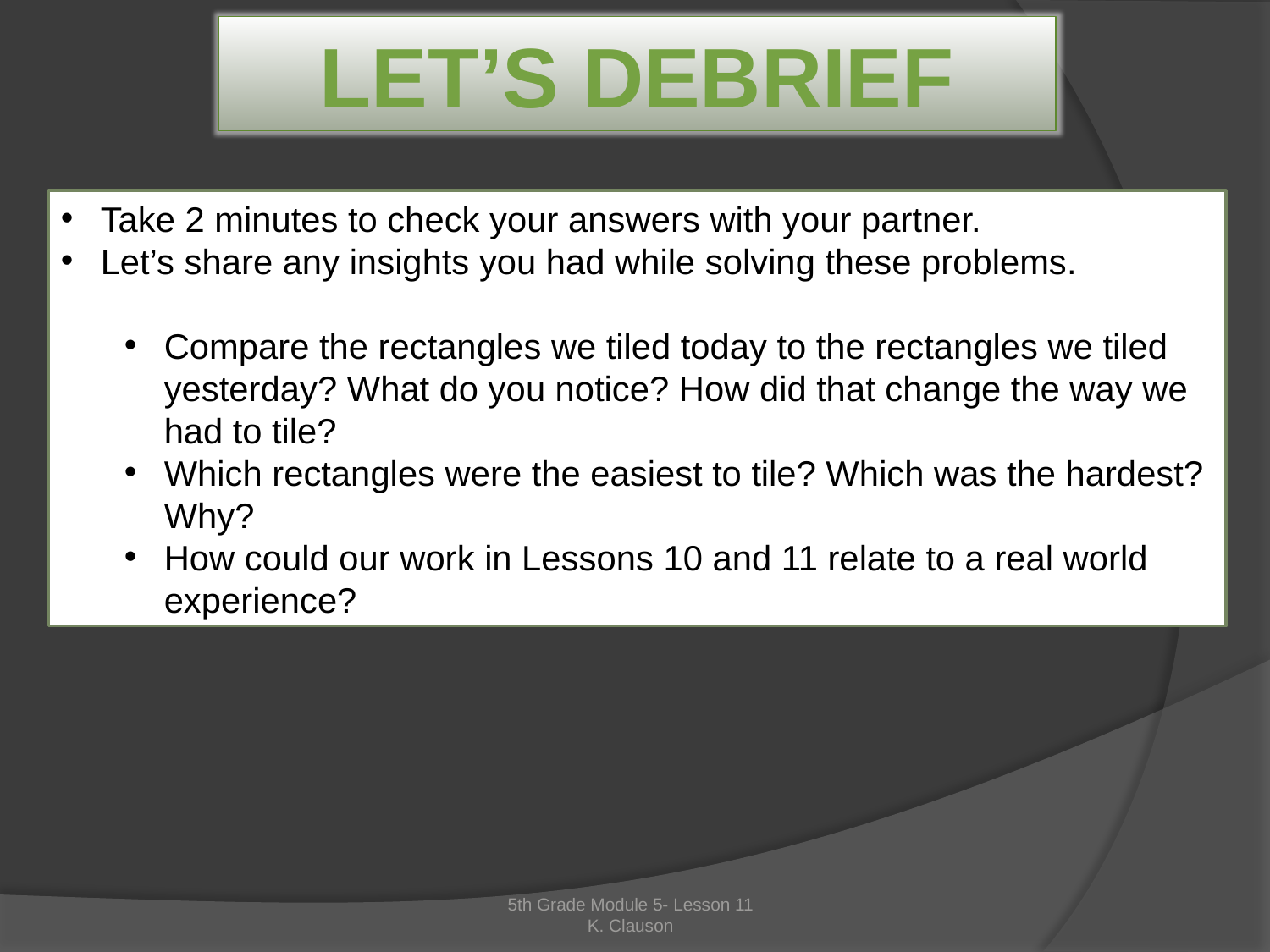

LET’S Debrief
Take 2 minutes to check your answers with your partner.
Let’s share any insights you had while solving these problems.

Compare the rectangles we tiled today to the rectangles we tiled yesterday? What do you notice? How did that change the way we had to tile?
Which rectangles were the easiest to tile? Which was the hardest? Why?
How could our work in Lessons 10 and 11 relate to a real world experience?
5th Grade Module 5- Lesson 11
K. Clauson